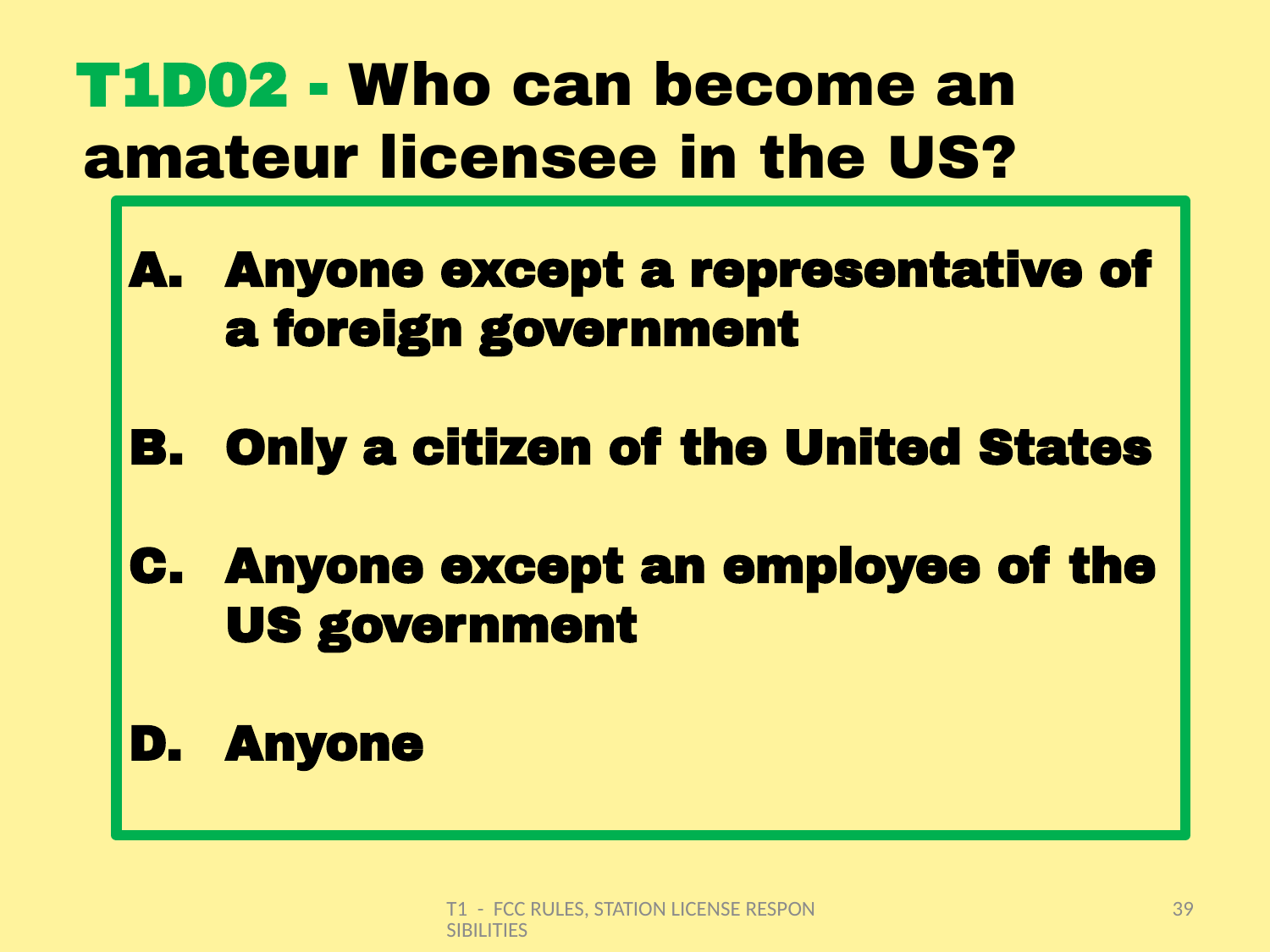

# T1D02 - Who can become an amateur licensee in the US?

Anyone except a representative of a foreign government

Only a citizen of the United States

Anyone except an employee of the US government

Anyone

T1  -  FCC RULES, STATION LICENSE RESPONSIBILITIES
39